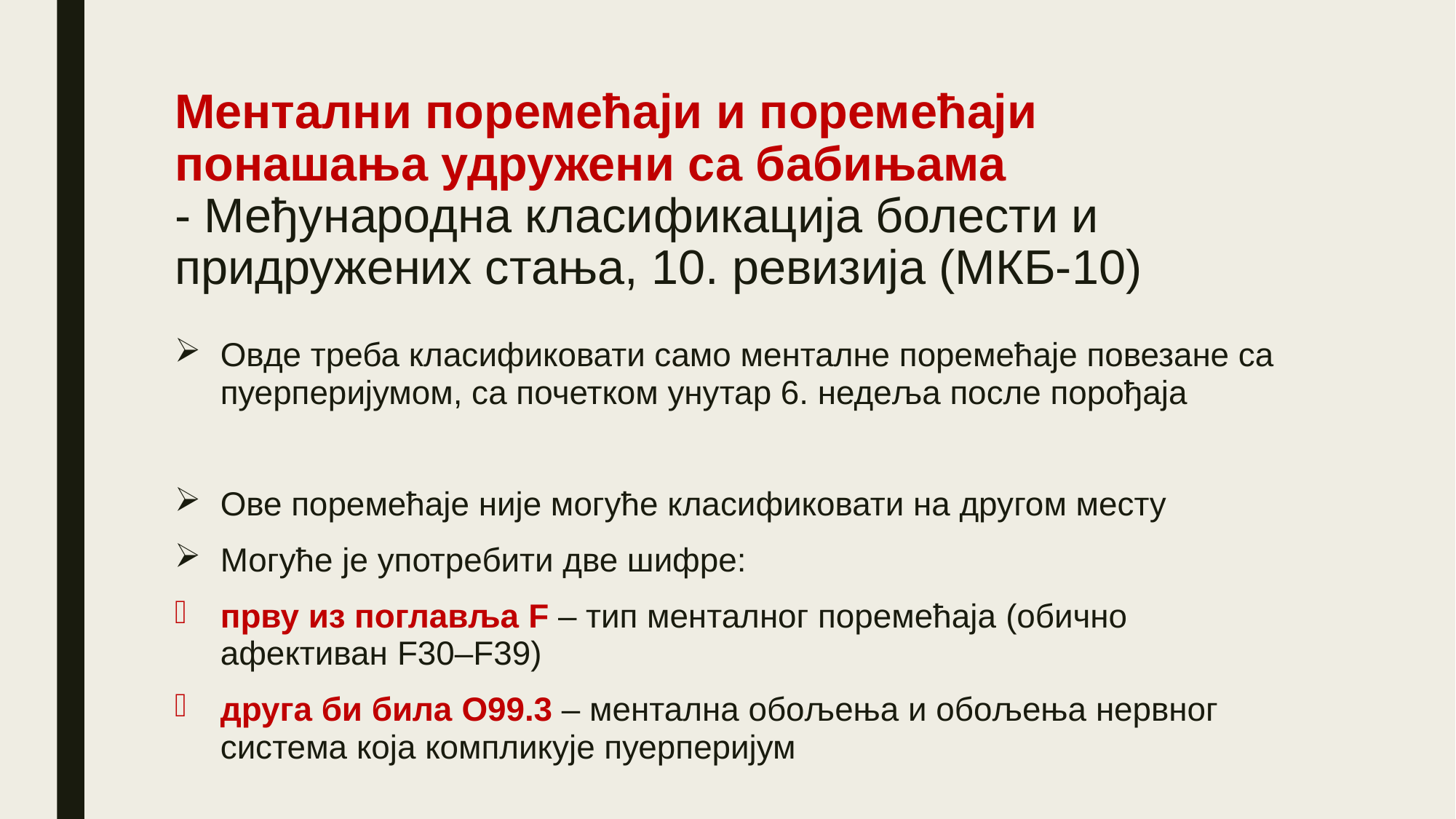

# Ментални поремећаји и поремећаји понашања удружени са бабињама - Међународна класификација болести и придружених стања, 10. ревизија (МКБ-10)

Овде треба класификовати само менталне поремећаје повезане са пуерперијумом, са почетком унутар 6. недеља после порођаја

Ове поремећаје није могуће класификовати на другом месту
Могуће је употребити две шифре:
прву из поглавља F – тип менталног поремећаја (обично афективан F30–F39)
друга би била O99.3 – ментална обољења и обољења нервног система која компликује пуерперијум